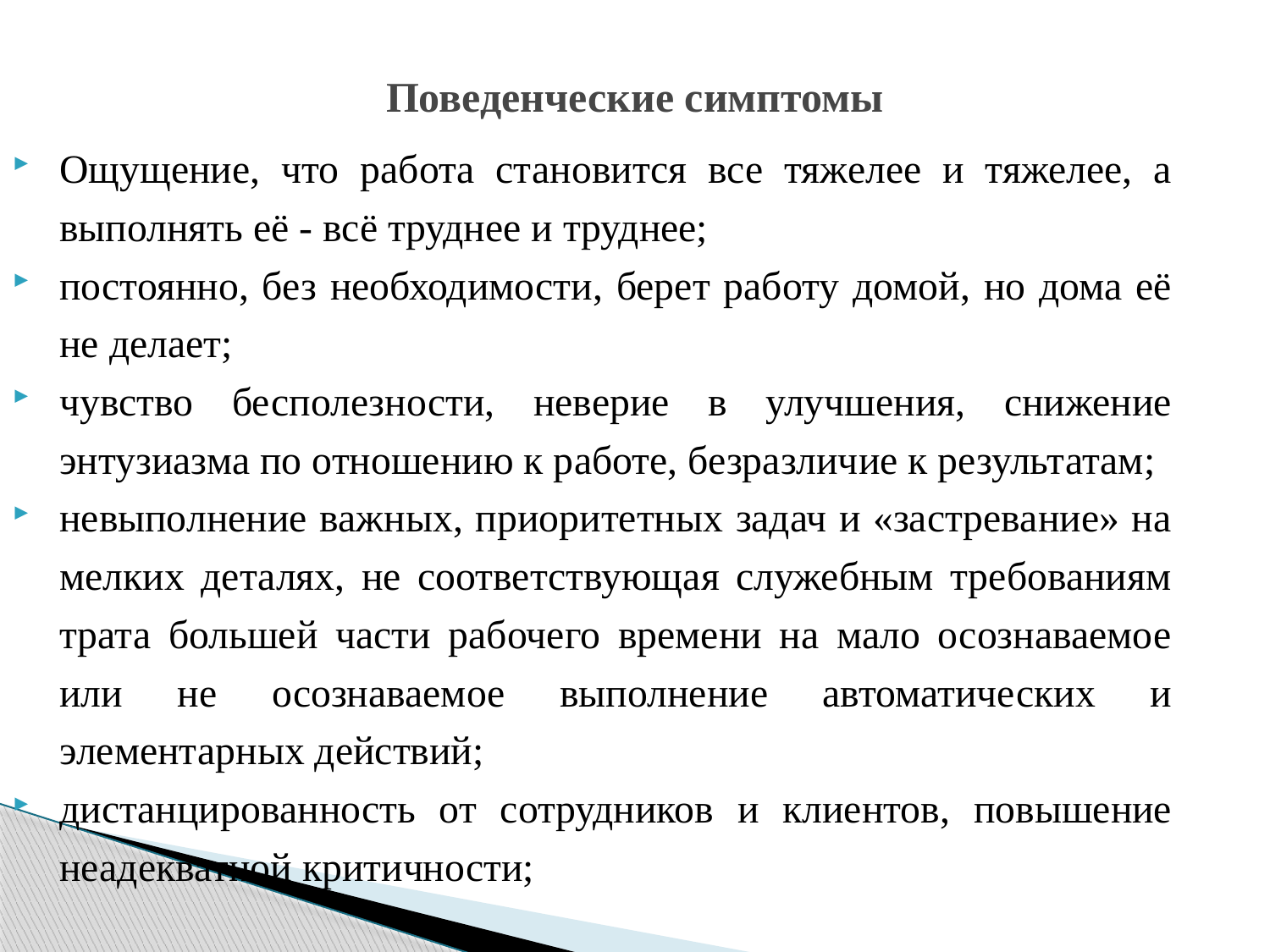

# Поведенческие симптомы
Ощущение, что работа становится все тяжелее и тяжелее, а выполнять её - всё труднее и труднее;
постоянно, без необходимости, берет работу домой, но дома её не делает;
чувство бесполезности, неверие в улучшения, снижение энтузиазма по отношению к работе, безразличие к результатам;
невыполнение важных, приоритетных задач и «застревание» на мелких деталях, не соответствующая служебным требованиям трата большей части рабочего времени на мало осознаваемое или не осознаваемое выполнение автоматических и элементарных действий;
дистанцированность от сотрудников и клиентов, повышение неадекватной критичности;